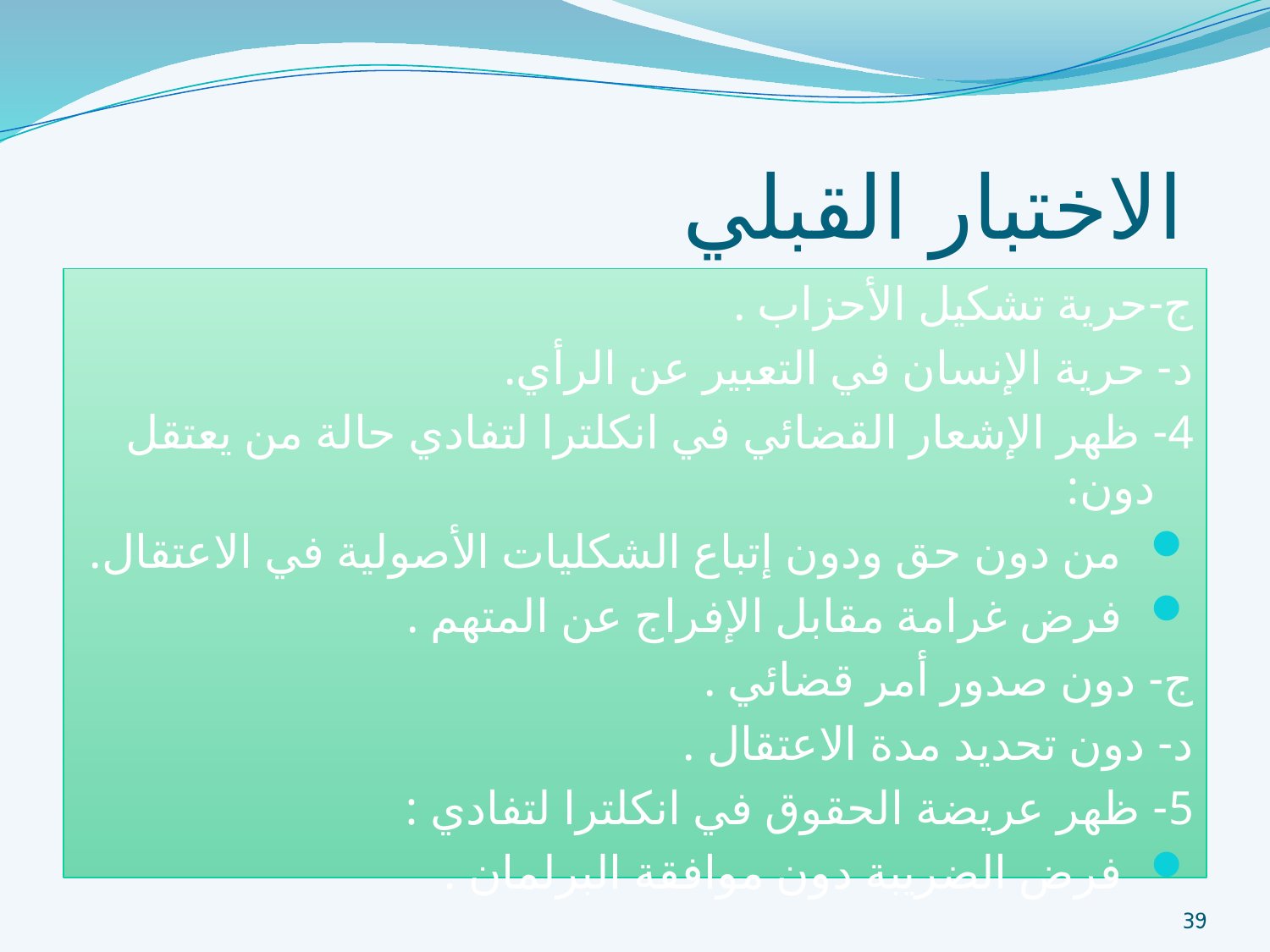

# الاختبار القبلي
ج-حرية تشكيل الأحزاب .
د- حرية الإنسان في التعبير عن الرأي.
4- ظهر الإشعار القضائي في انكلترا لتفادي حالة من يعتقل دون:
من دون حق ودون إتباع الشكليات الأصولية في الاعتقال.
فرض غرامة مقابل الإفراج عن المتهم .
ج- دون صدور أمر قضائي .
د- دون تحديد مدة الاعتقال .
5- ظهر عريضة الحقوق في انكلترا لتفادي :
فرض الضريبة دون موافقة البرلمان .

39